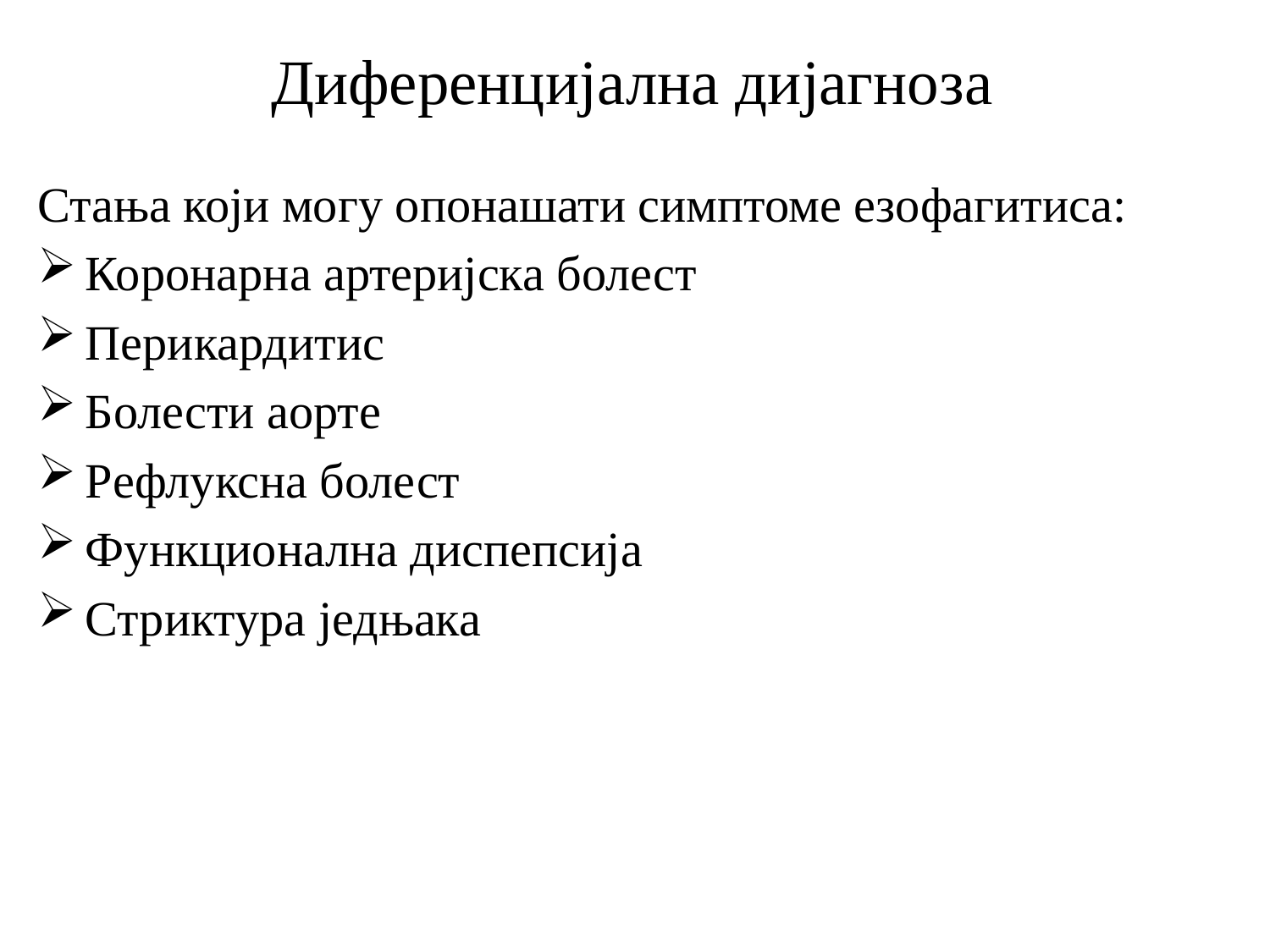

# Диференцијална дијагноза
Стања који могу опонашати симптоме езофагитиса:
Коронарна артеријска болест
Перикардитис
Болести аорте
Рефлуксна болест
Функционална диспепсија
Стриктура једњака